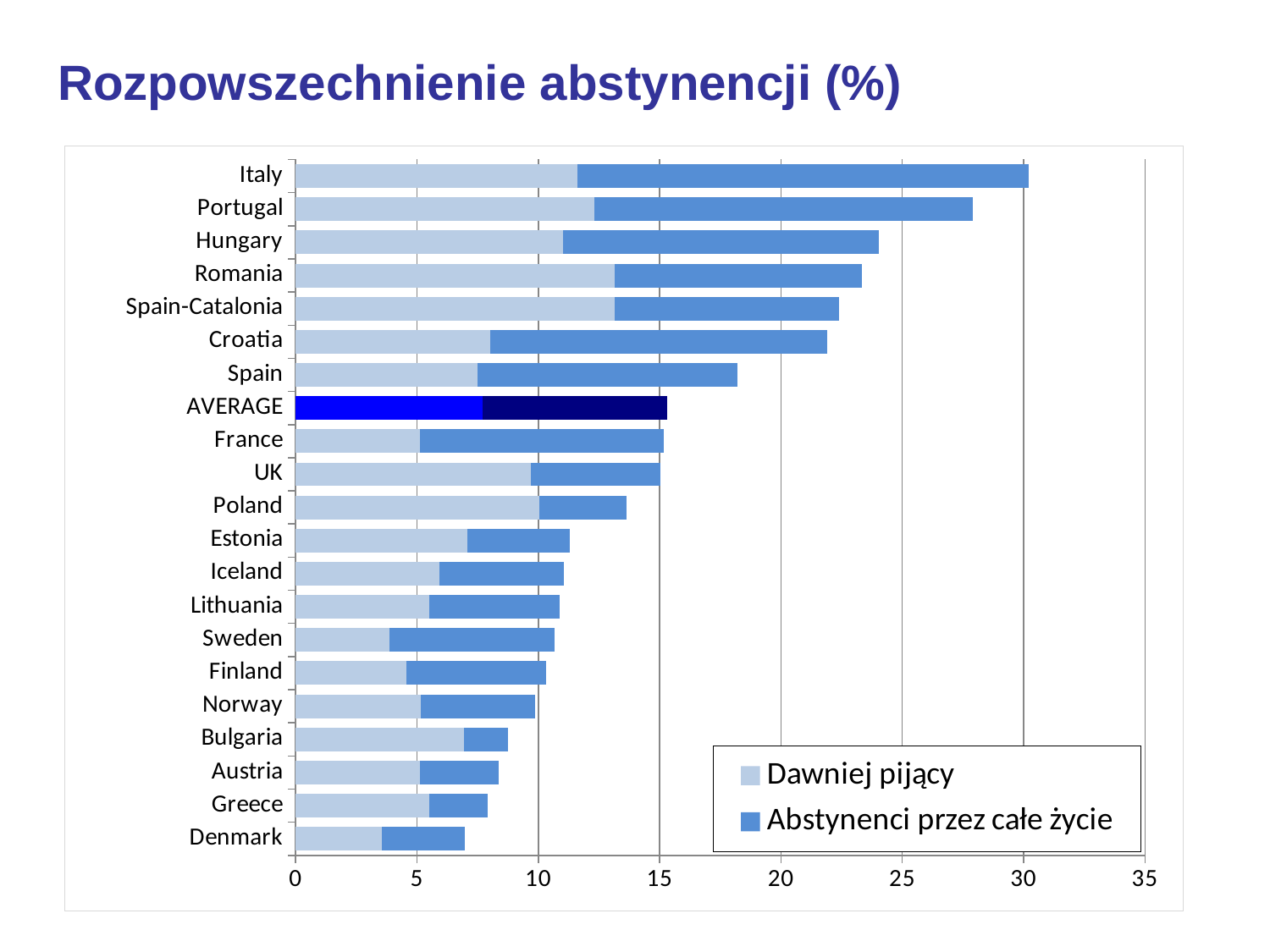

Rozpowszechnienie abstynencji (%)

### Chart

| Category | Dawniej pijący | Abstynenci przez całe życie |
|---|---|---|
| Denmark | 3.5555555555555554 | 3.428571428571429 |
| Greece | 5.5 | 2.4 |
| Austria | 5.121341731332295 | 3.2610519570417464 |
| Bulgaria | 6.933333333333335 | 1.8333333333333333 |
| Norway | 5.150842487198846 | 4.702260804323024 |
| Finland | 4.580051323102551 | 5.753459993139021 |
| Sweden | 3.8732364791202567 | 6.8058491743395475 |
| Lithuania | 5.5142723808636465 | 5.372720856339461 |
| Iceland | 5.9332283679484465 | 5.137996500470824 |
| Estonia | 7.059916395726892 | 4.226660473757549 |
| Poland | 10.032154340836012 | 3.60128617363344 |
| UK | 9.707941808297683 | 5.3276036319382625 |
| France | 5.114638447971781 | 10.052910052910052 |
| AVERAGE | 7.7 | 7.6 |
| Spain | 7.484944272745058 | 10.718416693746516 |
| Croatia | 8.02906332246942 | 13.887865919889054 |
| Spain-Catalonia | 13.161875945537064 | 9.22844175491679 |
| Romania | 13.133333333333333 | 10.200000000000001 |
| Hungary | 11.011975614888375 | 13.034062824616397 |
| Portugal | 12.32304515047785 | 15.588211776660295 |
| Italy | 11.610211484460567 | 18.588227112412792 |